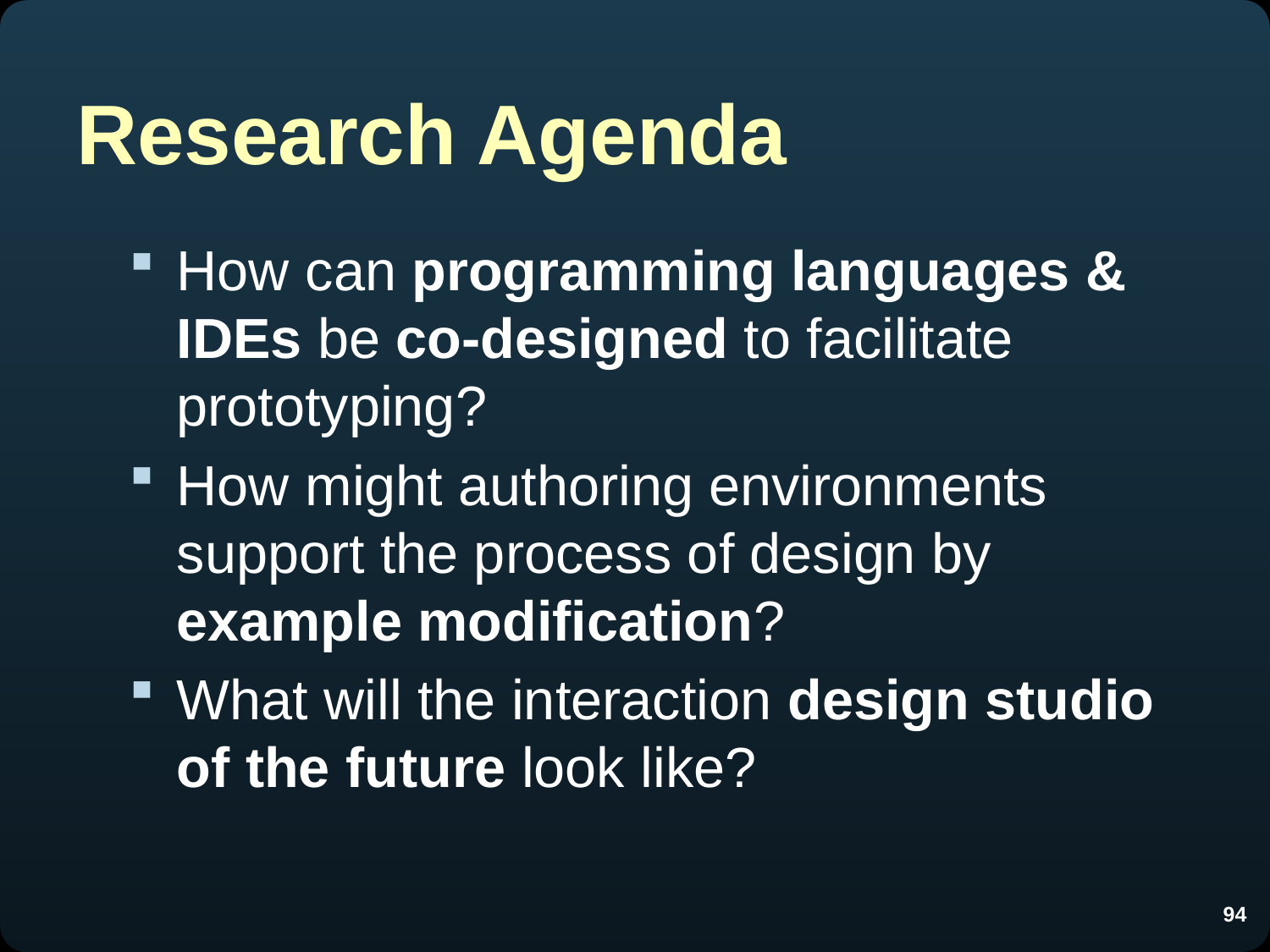

# Research Agenda
How can programming languages & IDEs be co-designed to facilitate prototyping?
How might authoring environments support the process of design by example modification?
What will the interaction design studio of the future look like?

94